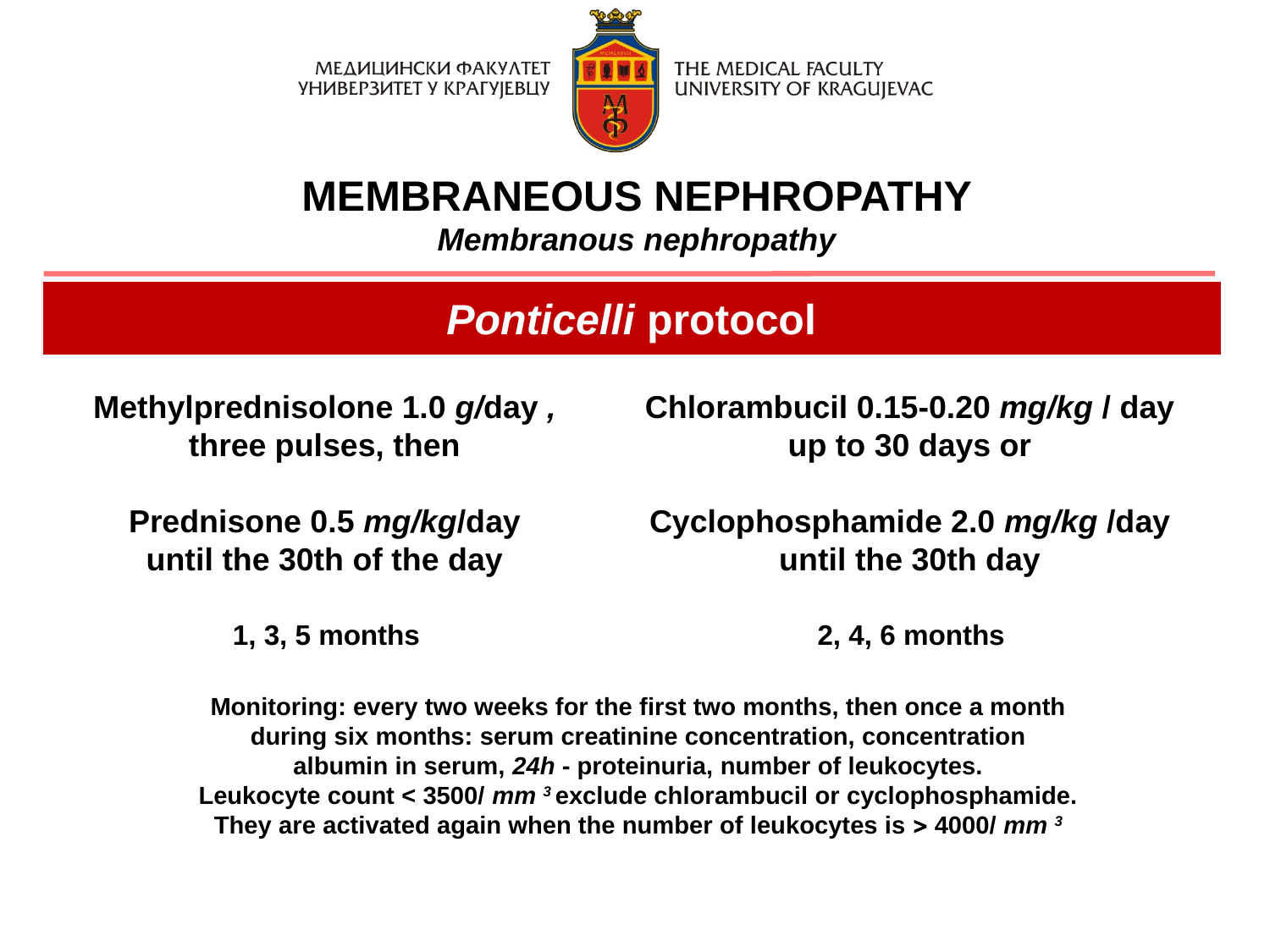

MEMBRANEOUS NEPHROPATHY
Membranous nephropathy

Ponticelli protocol
Methylprednisolone 1.0 g/day ,
three pulses, then

Prednisone 0.5 mg/kg/day
until the 30th of the day
Chlorambucil 0.15-0.20 mg/kg / day
up to 30 days or

Cyclophosphamide 2.0 mg/kg /day
until the 30th day
1, 3, 5 months
2, 4, 6 months
Monitoring: every two weeks for the first two months, then once a month
during six months: serum creatinine concentration, concentration
albumin in serum, 24h - proteinuria, number of leukocytes.
Leukocyte count < 3500/ mm 3 exclude chlorambucil or cyclophosphamide.
They are activated again when the number of leukocytes is > 4000/ mm 3